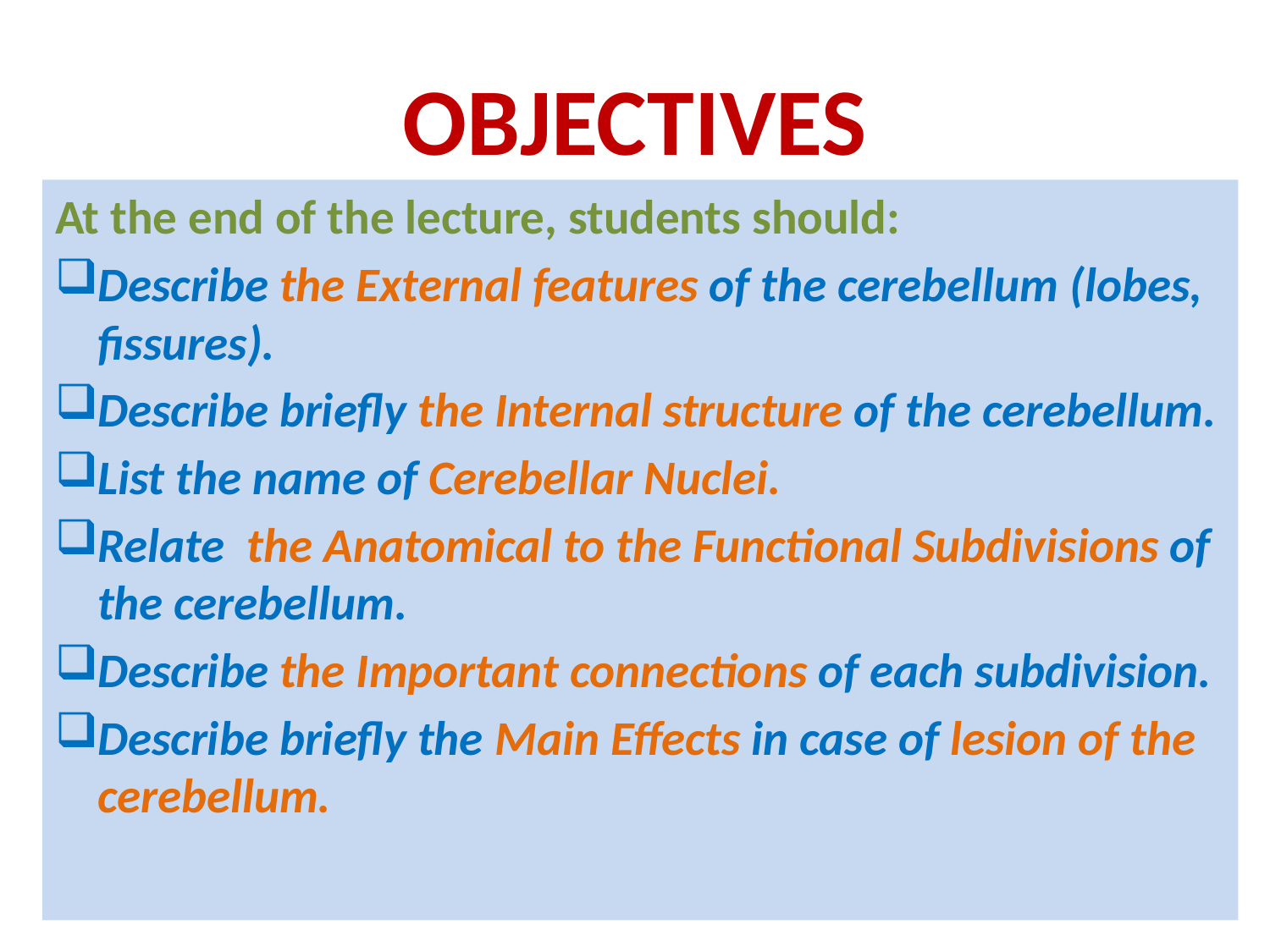

# OBJECTIVES
At the end of the lecture, students should:
Describe the External features of the cerebellum (lobes, fissures).
Describe briefly the Internal structure of the cerebellum.
List the name of Cerebellar Nuclei.
Relate  the Anatomical to the Functional Subdivisions of the cerebellum.
Describe the Important connections of each subdivision.
Describe briefly the Main Effects in case of lesion of the cerebellum.